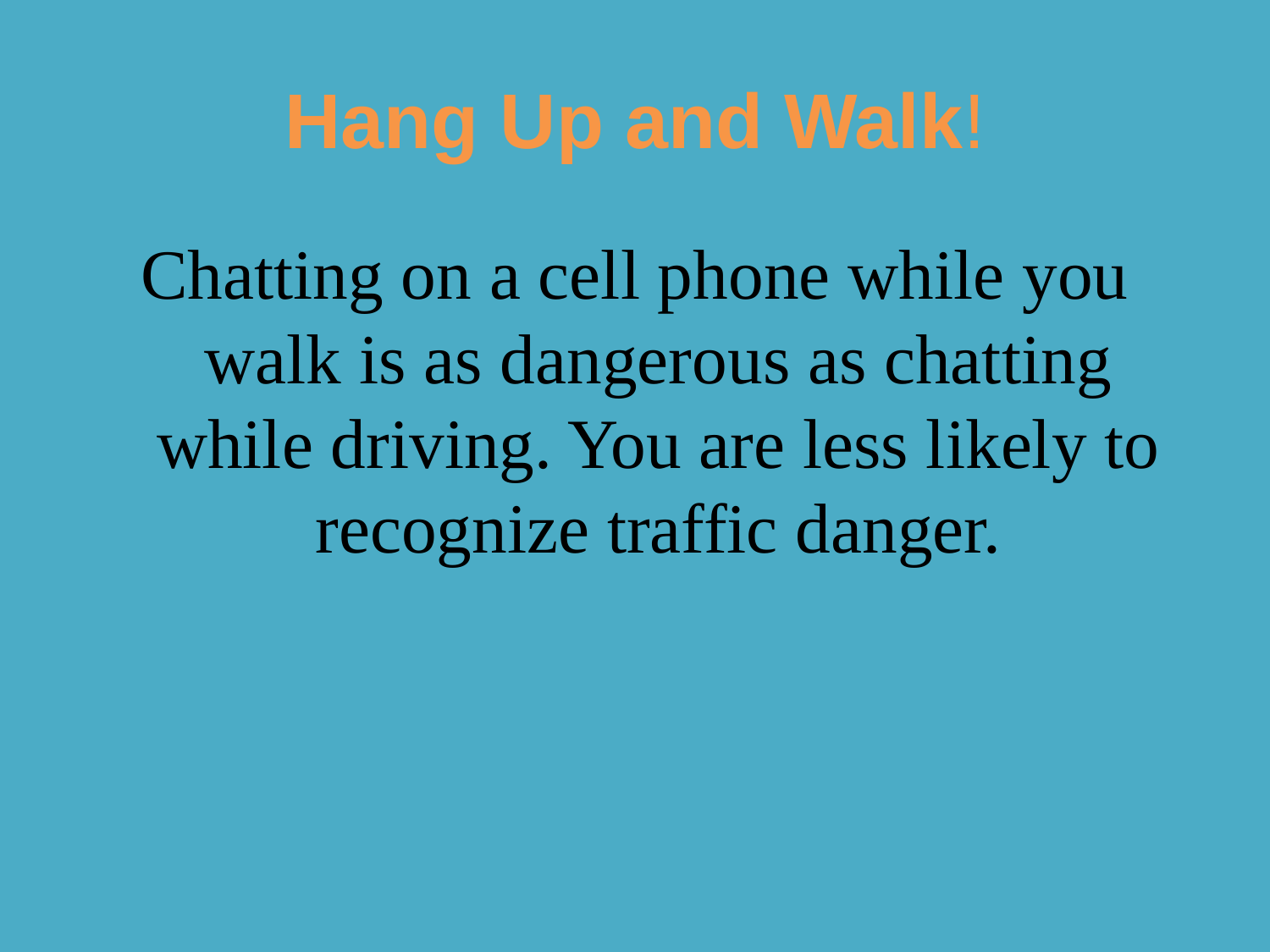

# Hang Up and Walk!
Chatting on a cell phone while you walk is as dangerous as chatting while driving. You are less likely to recognize traffic danger.